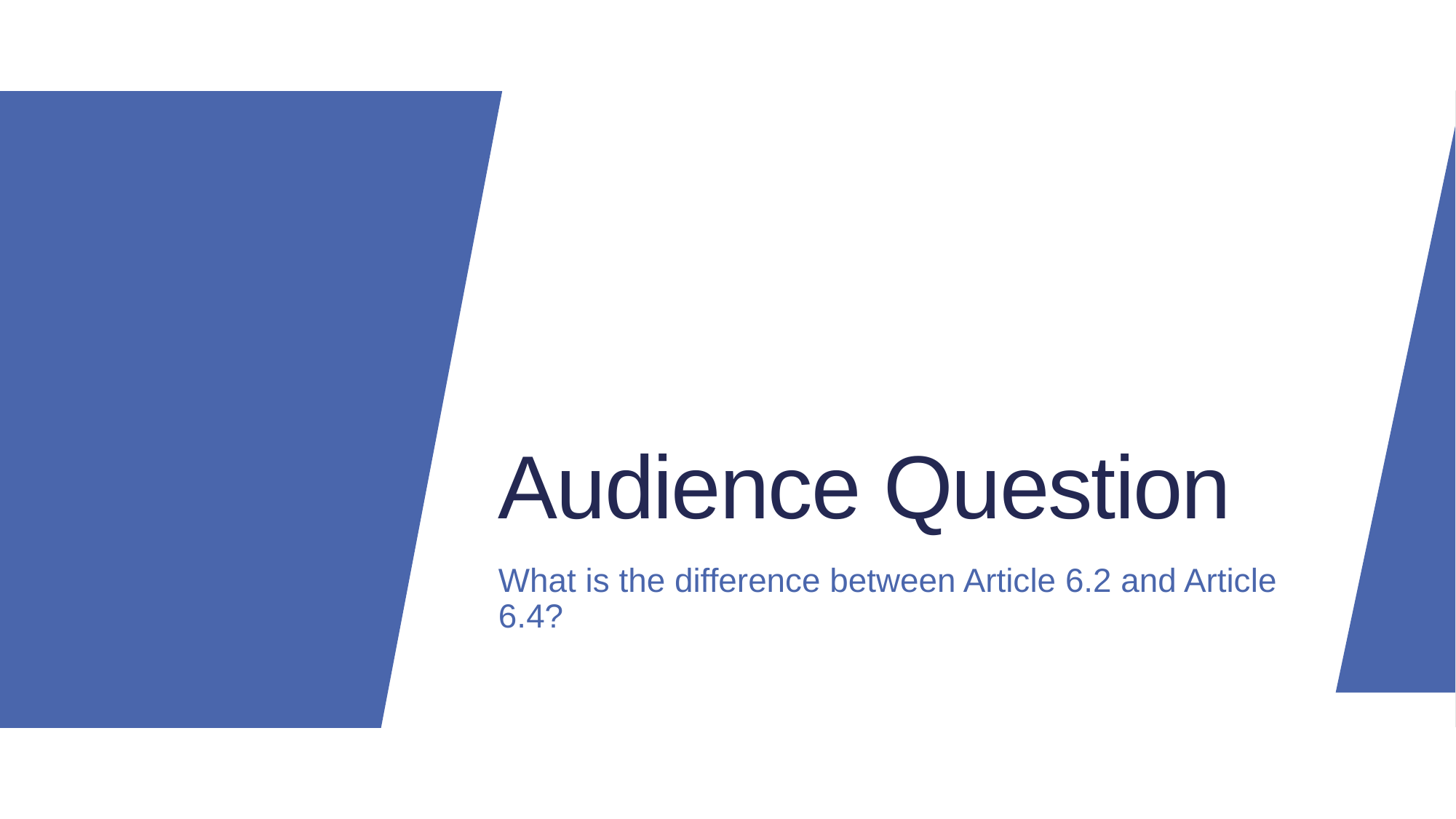

# Audience Question
What is the difference between Article 6.2 and Article 6.4?